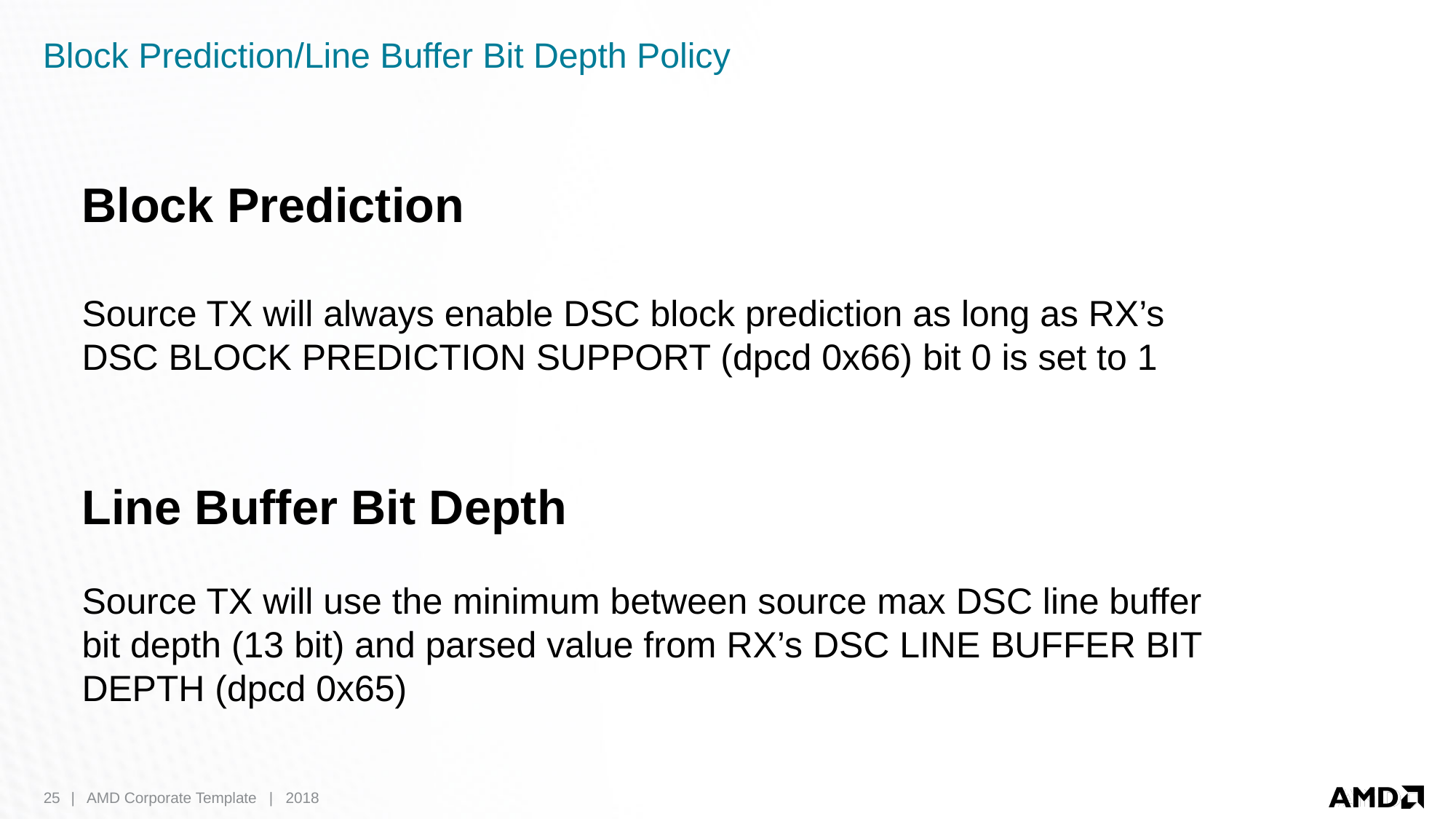

# Block Prediction/Line Buffer Bit Depth Policy
Block Prediction

Source TX will always enable DSC block prediction as long as RX’s DSC BLOCK PREDICTION SUPPORT (dpcd 0x66) bit 0 is set to 1

Line Buffer Bit Depth

Source TX will use the minimum between source max DSC line buffer bit depth (13 bit) and parsed value from RX’s DSC LINE BUFFER BIT DEPTH (dpcd 0x65)
25
|   AMD Corporate Template   |   2018